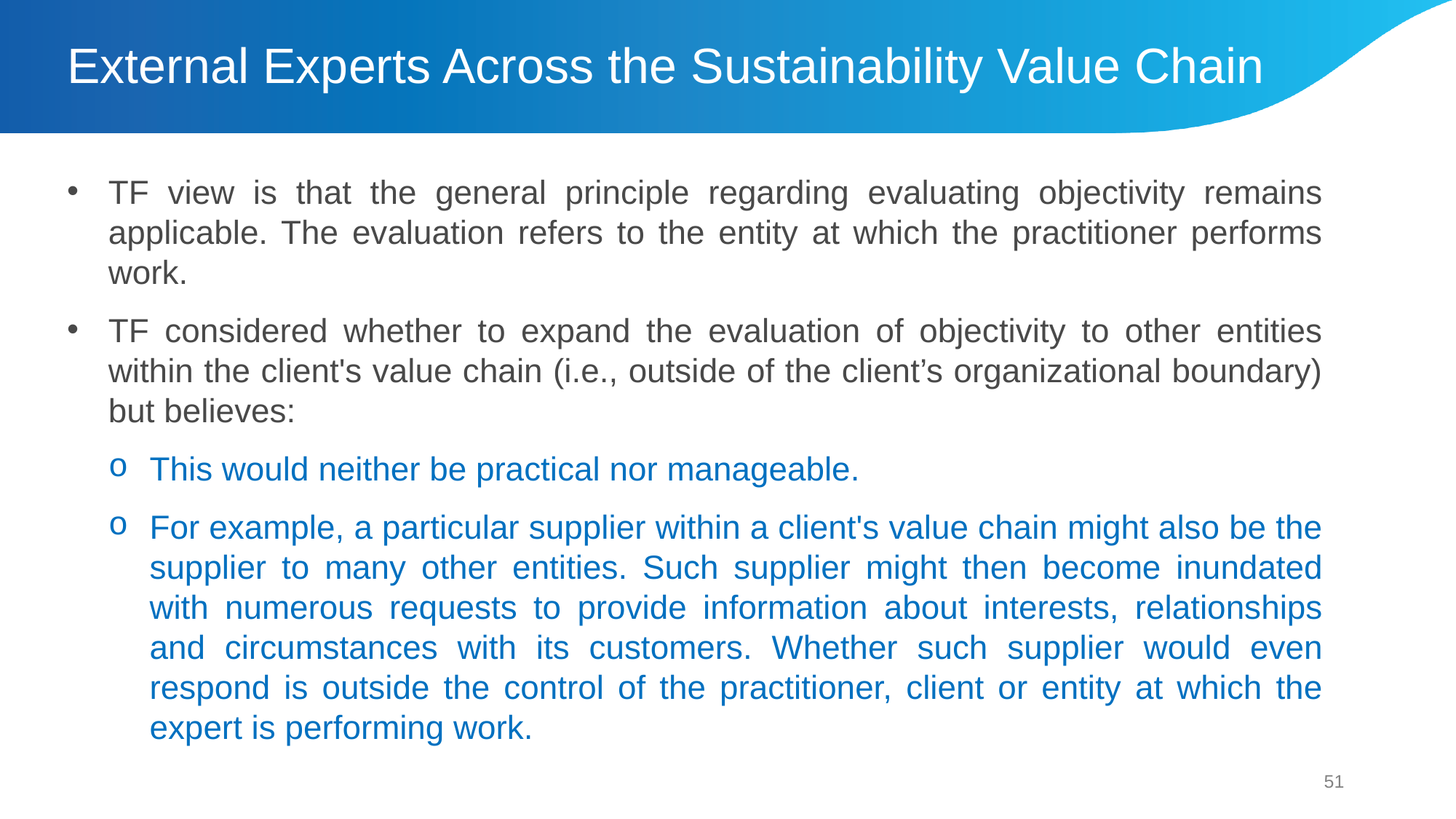

# External Experts Across the Sustainability Value Chain
TF view is that the general principle regarding evaluating objectivity remains applicable. The evaluation refers to the entity at which the practitioner performs work.
TF considered whether to expand the evaluation of objectivity to other entities within the client's value chain (i.e., outside of the client’s organizational boundary) but believes:
This would neither be practical nor manageable.
For example, a particular supplier within a client's value chain might also be the supplier to many other entities. Such supplier might then become inundated with numerous requests to provide information about interests, relationships and circumstances with its customers. Whether such supplier would even respond is outside the control of the practitioner, client or entity at which the expert is performing work.
51